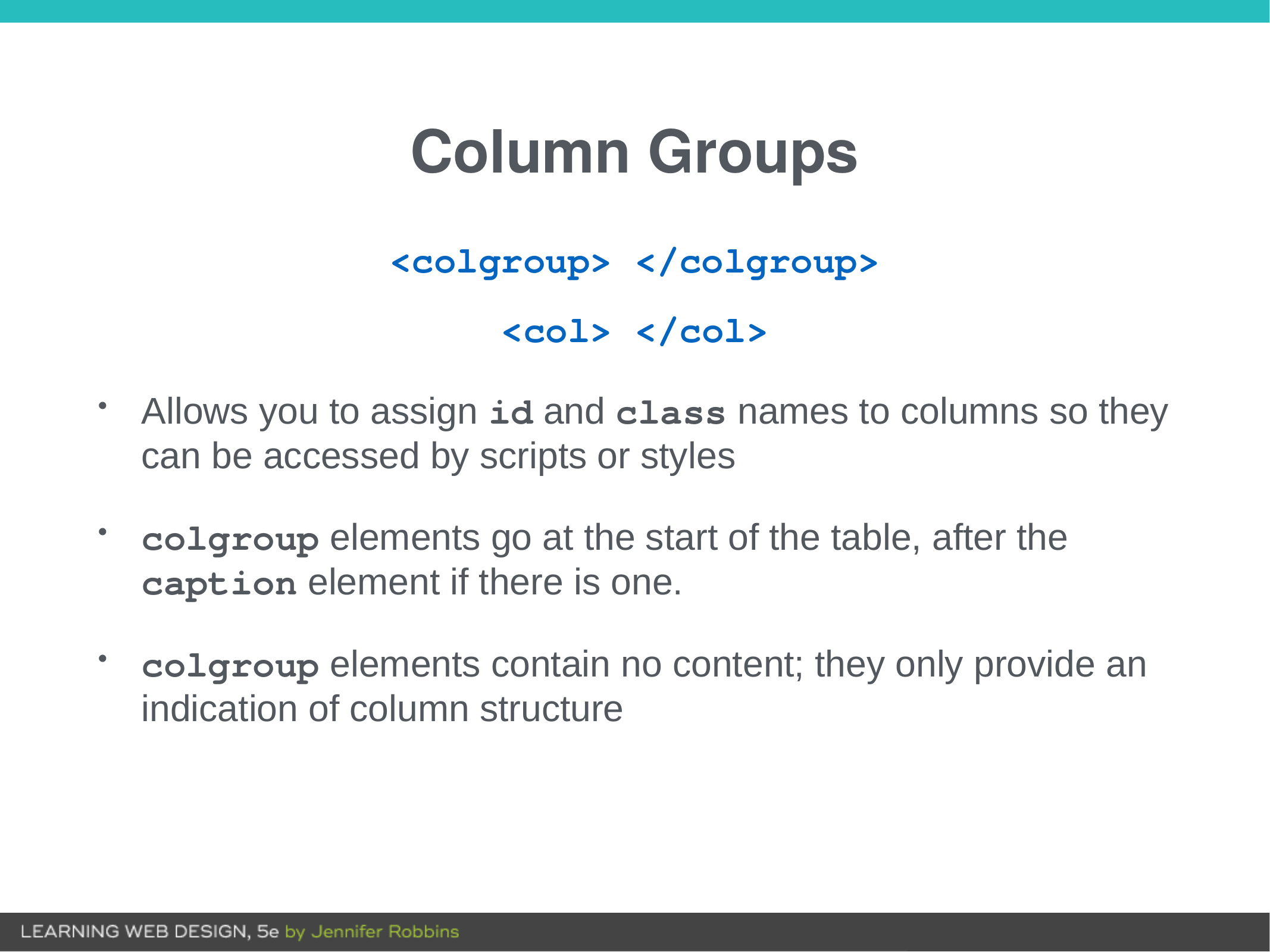

# Column Groups
<colgroup> </colgroup>
<col> </col>
Allows you to assign id and class names to columns so they can be accessed by scripts or styles
colgroup elements go at the start of the table, after the caption element if there is one.
colgroup elements contain no content; they only provide an indication of column structure